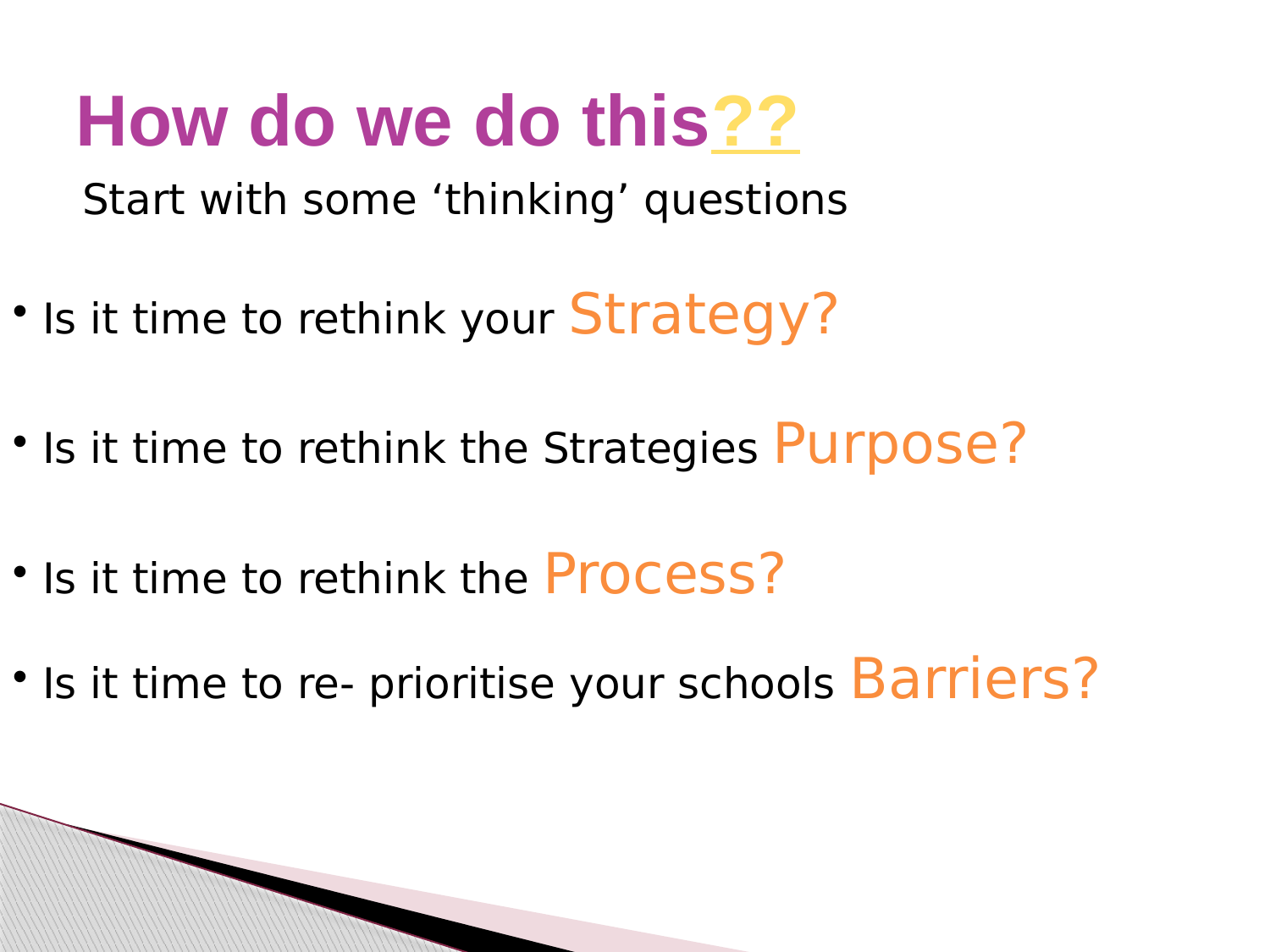

# How do we do this??
Start with some ‘thinking’ questions
Is it time to rethink your Strategy?
Is it time to rethink the Strategies Purpose?
Is it time to rethink the Process?
Is it time to re- prioritise your schools Barriers?